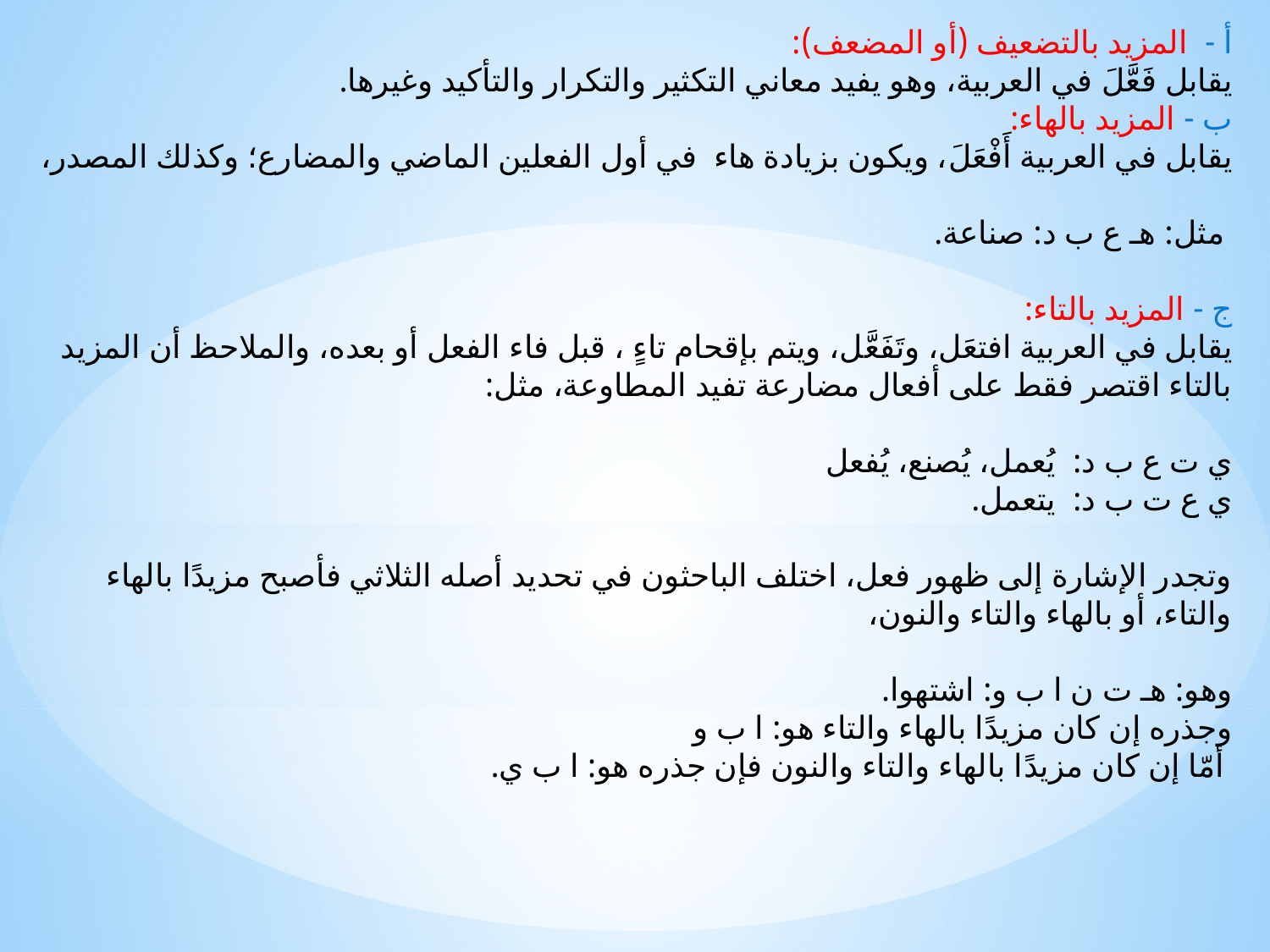

أ -  المزيد بالتضعيف (أو المضعف):
يقابل فَعَّلَ في العربية، وهو يفيد معاني التكثير والتكرار والتأكيد وغيرها.
ب - المزيد بالهاء:
يقابل في العربية أَفْعَلَ، ويكون بزيادة هاء  في أول الفعلين الماضي والمضارع؛ وكذلك المصدر،

 مثل: هـ ع ب د: صناعة.

ج - المزيد بالتاء:
يقابل في العربية افتعَل، وتَفَعَّل، ويتم بإقحام تاءٍ ، قبل فاء الفعل أو بعده، والملاحظ أن المزيد بالتاء اقتصر فقط على أفعال مضارعة تفيد المطاوعة، مثل:

ي ت ع ب د: 	 يُعمل، يُصنع، يُفعل
ي ع ت ب د: 	 يتعمل.

وتجدر الإشارة إلى ظهور فعل، اختلف الباحثون في تحديد أصله الثلاثي فأصبح مزيدًا بالهاء والتاء، أو بالهاء والتاء والنون،

وهو: هـ ت ن ا ب و: اشتهوا.
وجذره إن كان مزيدًا بالهاء والتاء هو: ا ب و
 أمّا إن كان مزيدًا بالهاء والتاء والنون فإن جذره هو: ا ب ي.